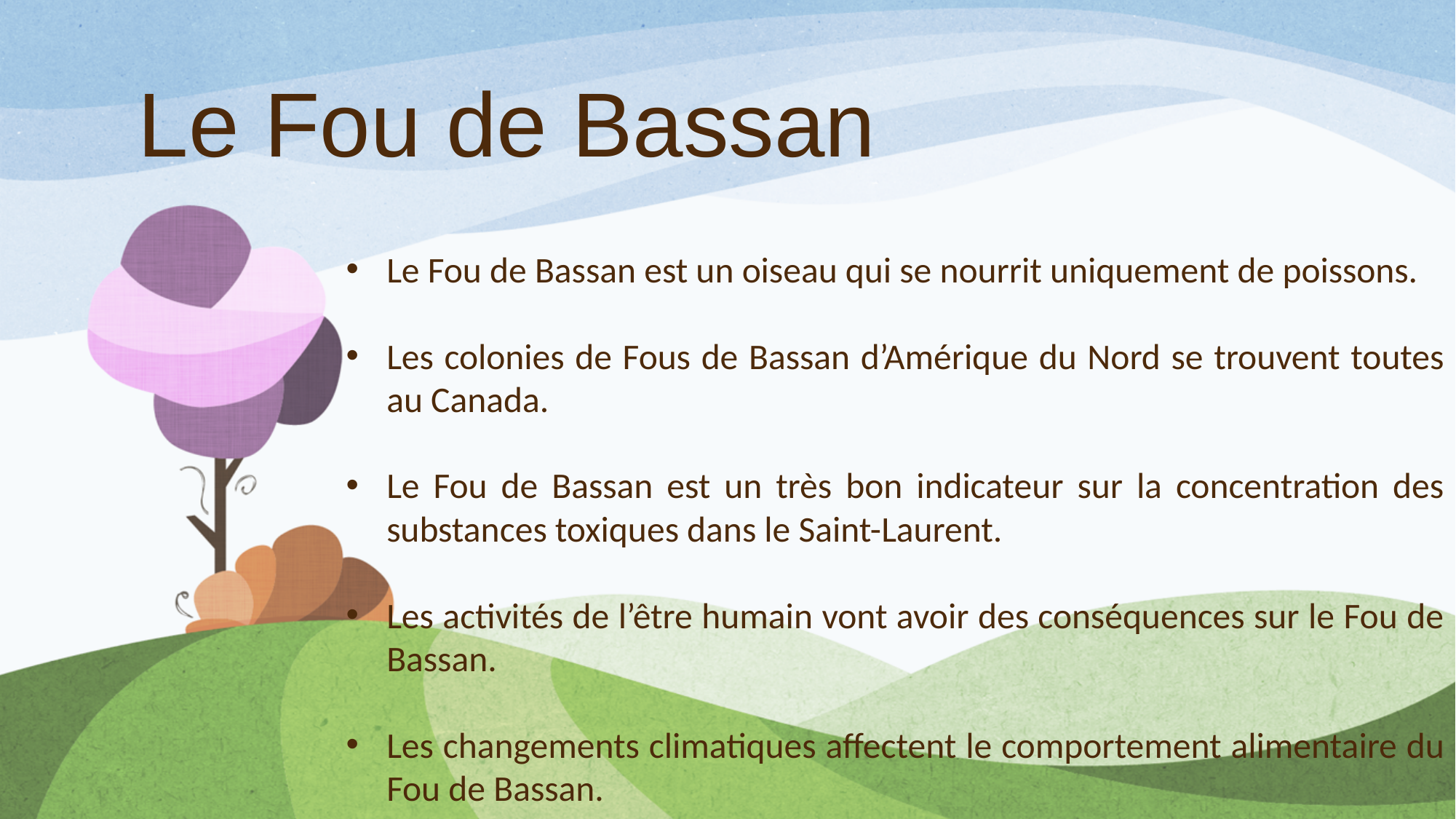

# Le Fou de Bassan
Le Fou de Bassan est un oiseau qui se nourrit uniquement de poissons.

Les colonies de Fous de Bassan d’Amérique du Nord se trouvent toutes au Canada.

Le Fou de Bassan est un très bon indicateur sur la concentration des substances toxiques dans le Saint-Laurent.

Les activités de l’être humain vont avoir des conséquences sur le Fou de Bassan.

Les changements climatiques affectent le comportement alimentaire du Fou de Bassan.